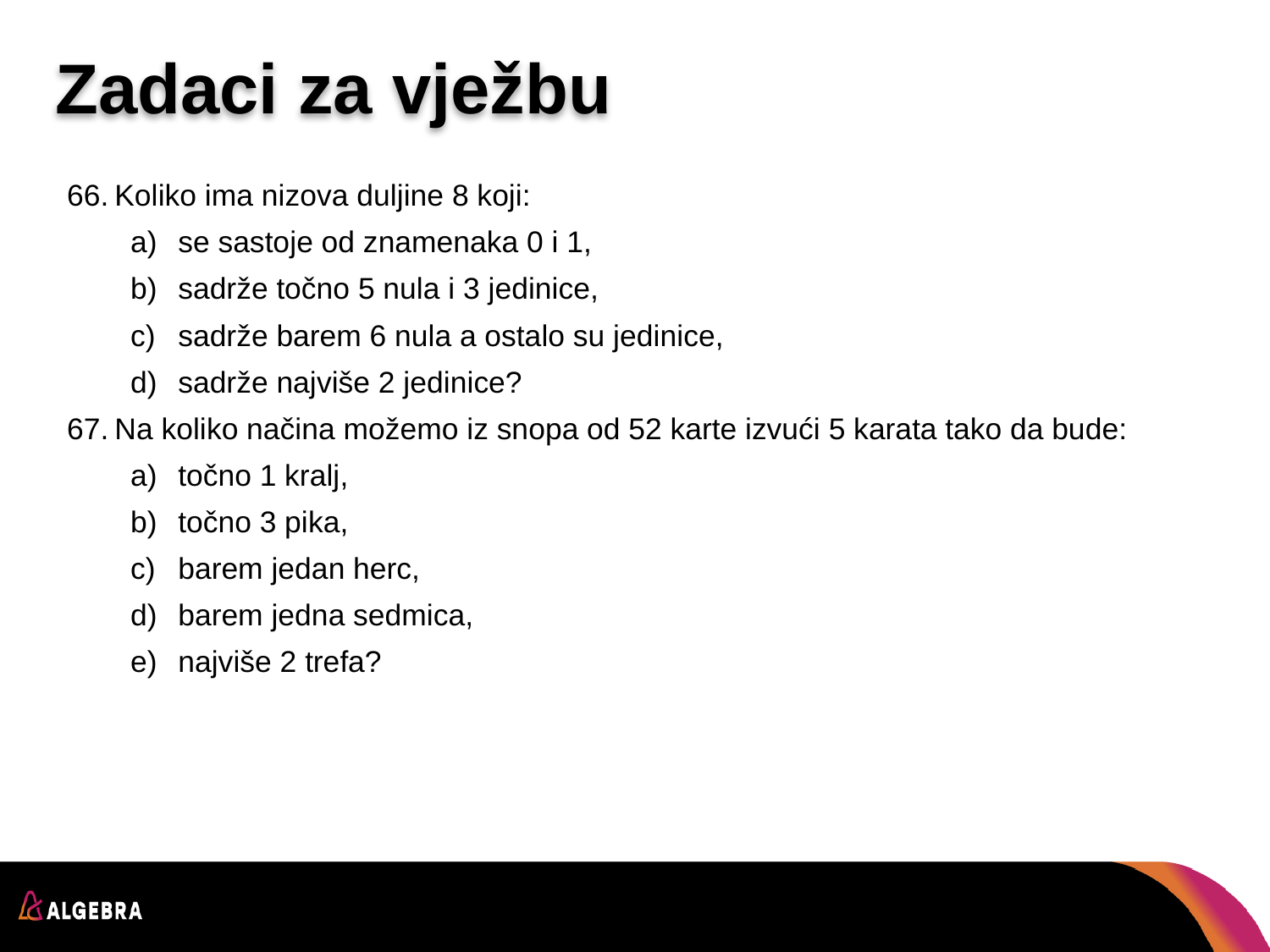

# Zadaci za vježbu
Koliko ima nizova duljine 8 koji:
se sastoje od znamenaka 0 i 1,
sadrže točno 5 nula i 3 jedinice,
sadrže barem 6 nula a ostalo su jedinice,
sadrže najviše 2 jedinice?
Na koliko načina možemo iz snopa od 52 karte izvući 5 karata tako da bude:
točno 1 kralj,
točno 3 pika,
barem jedan herc,
barem jedna sedmica,
najviše 2 trefa?